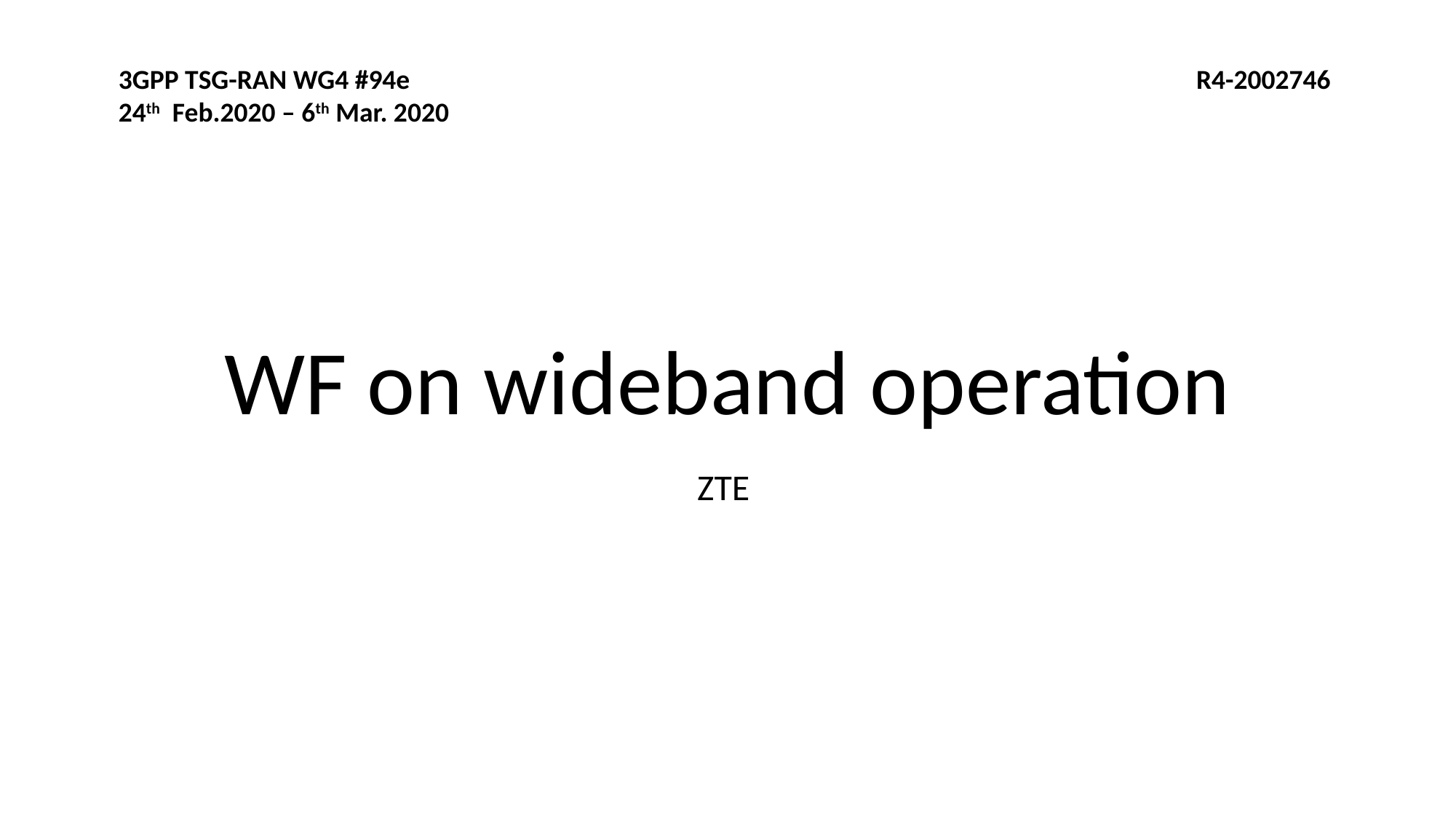

R4-2002746
3GPP TSG-RAN WG4 #94e
24th  Feb.2020 – 6th Mar. 2020
# WF on wideband operation
ZTE
1